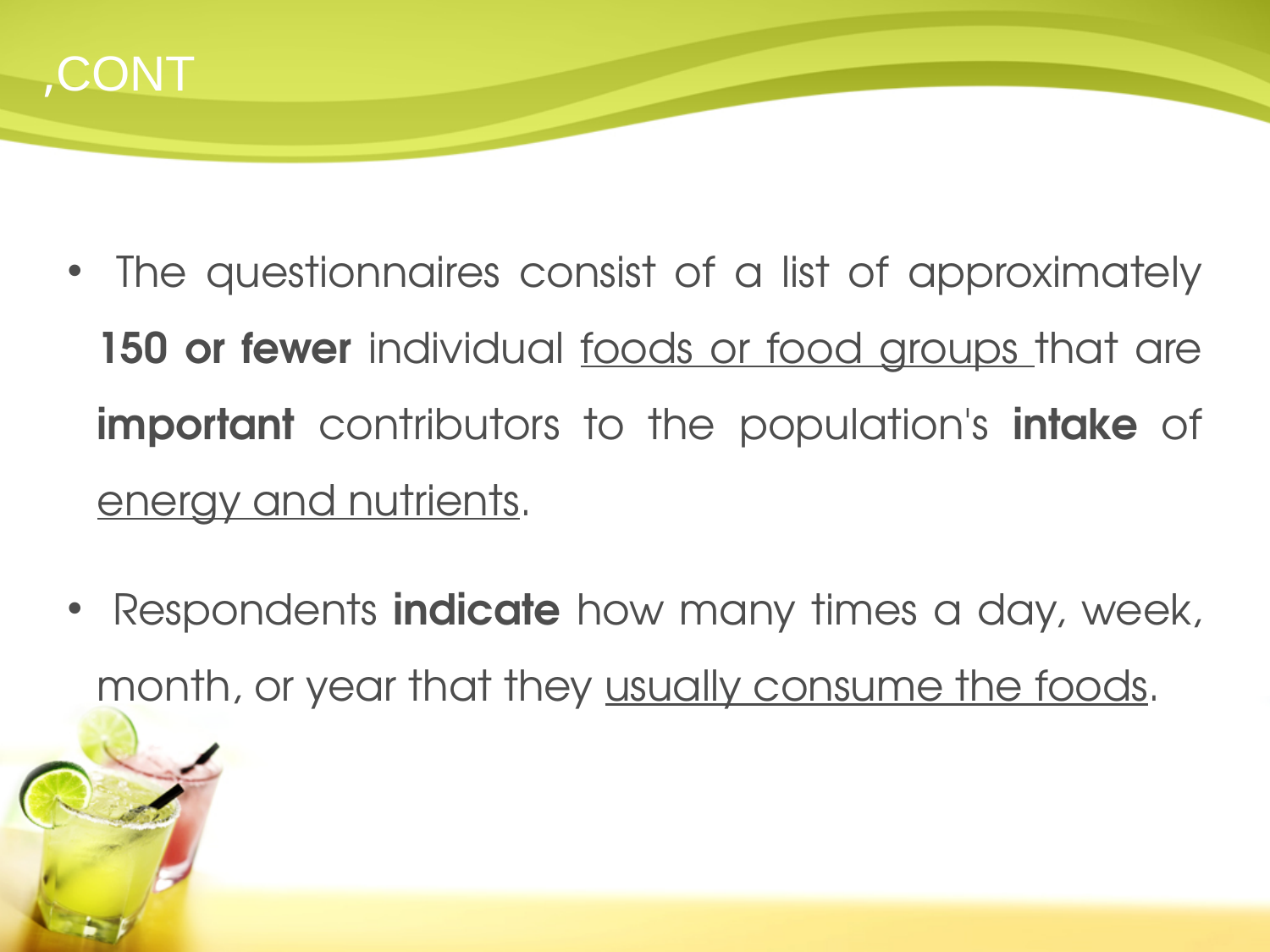

# CONT,
 The questionnaires consist of a list of approximately 150 or fewer individual foods or food groups that are important contributors to the population's intake of energy and nutrients.

 Respondents indicate how many times a day, week, month, or year that they usually consume the foods.